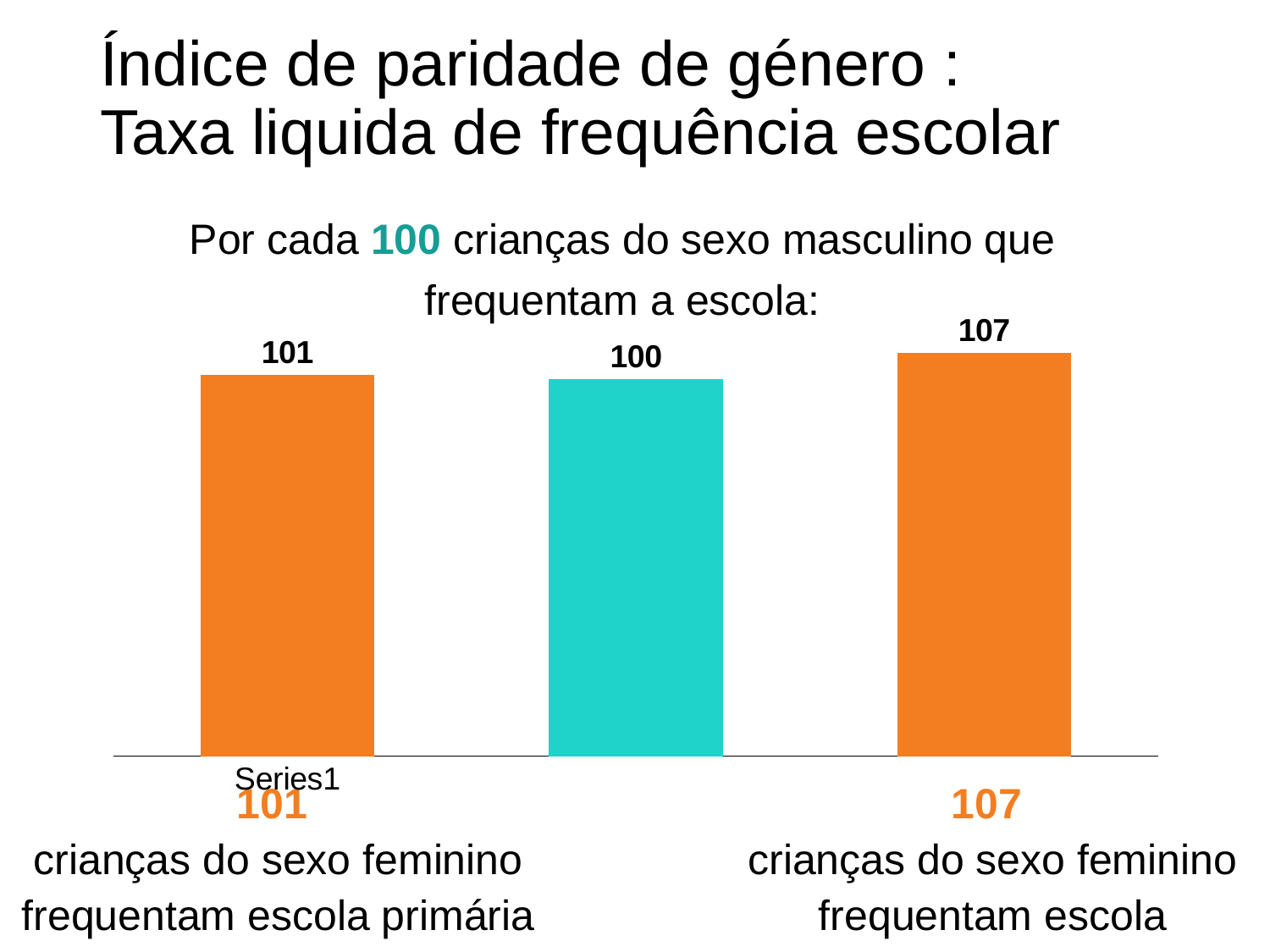

# Índice de paridade de género : Taxa liquida de frequência escolar
Por cada 100 crianças do sexo masculino que frequentam a escola:

### Chart

| Category |  |
|---|---|
|  | 101.0 |
|  | 100.0 |
|  | 107.0 |
101
crianças do sexo feminino frequentam escola primária
107
crianças do sexo feminino frequentam escola secundária